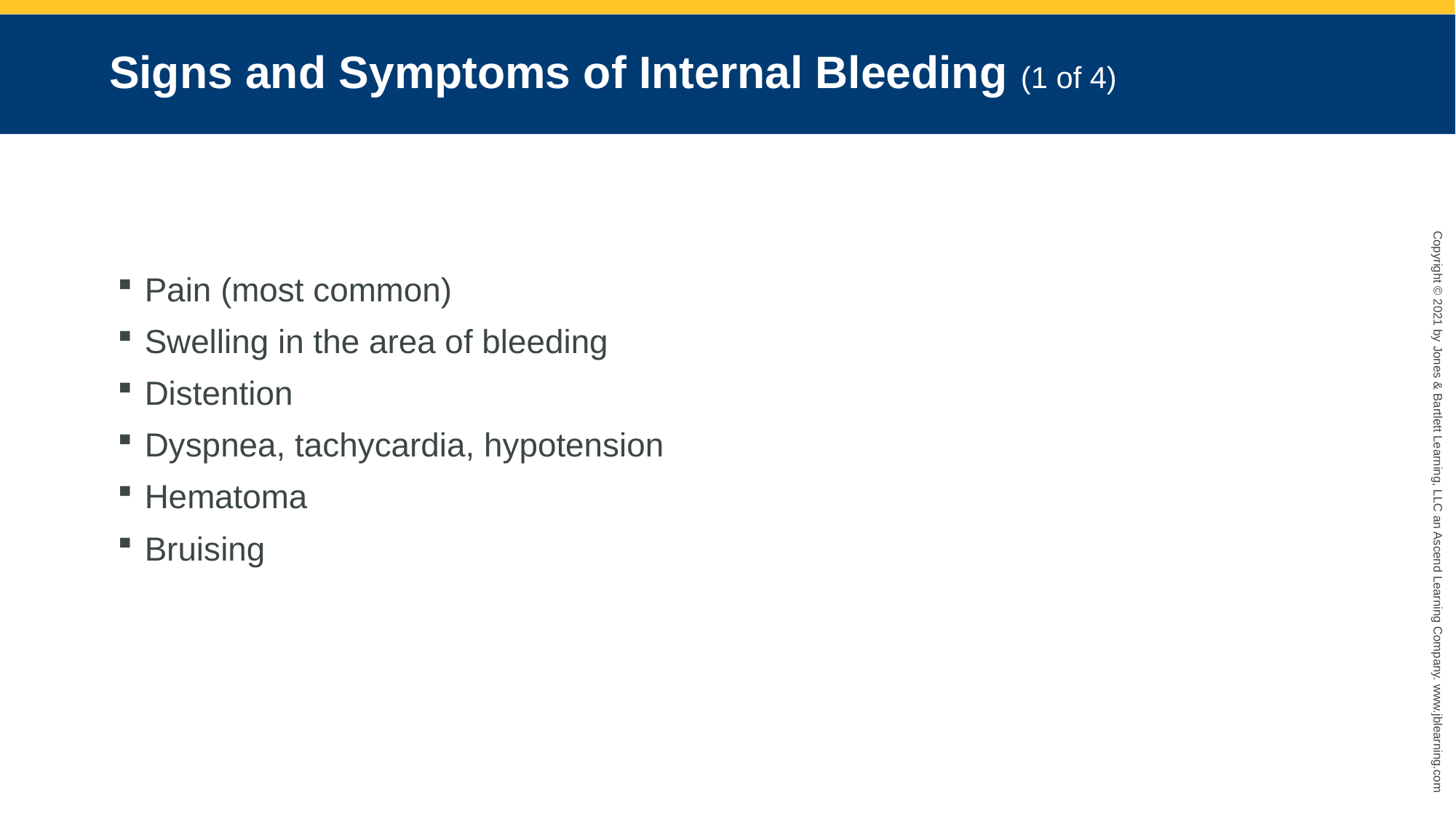

# Signs and Symptoms of Internal Bleeding (1 of 4)
Pain (most common)
Swelling in the area of bleeding
Distention
Dyspnea, tachycardia, hypotension
Hematoma
Bruising